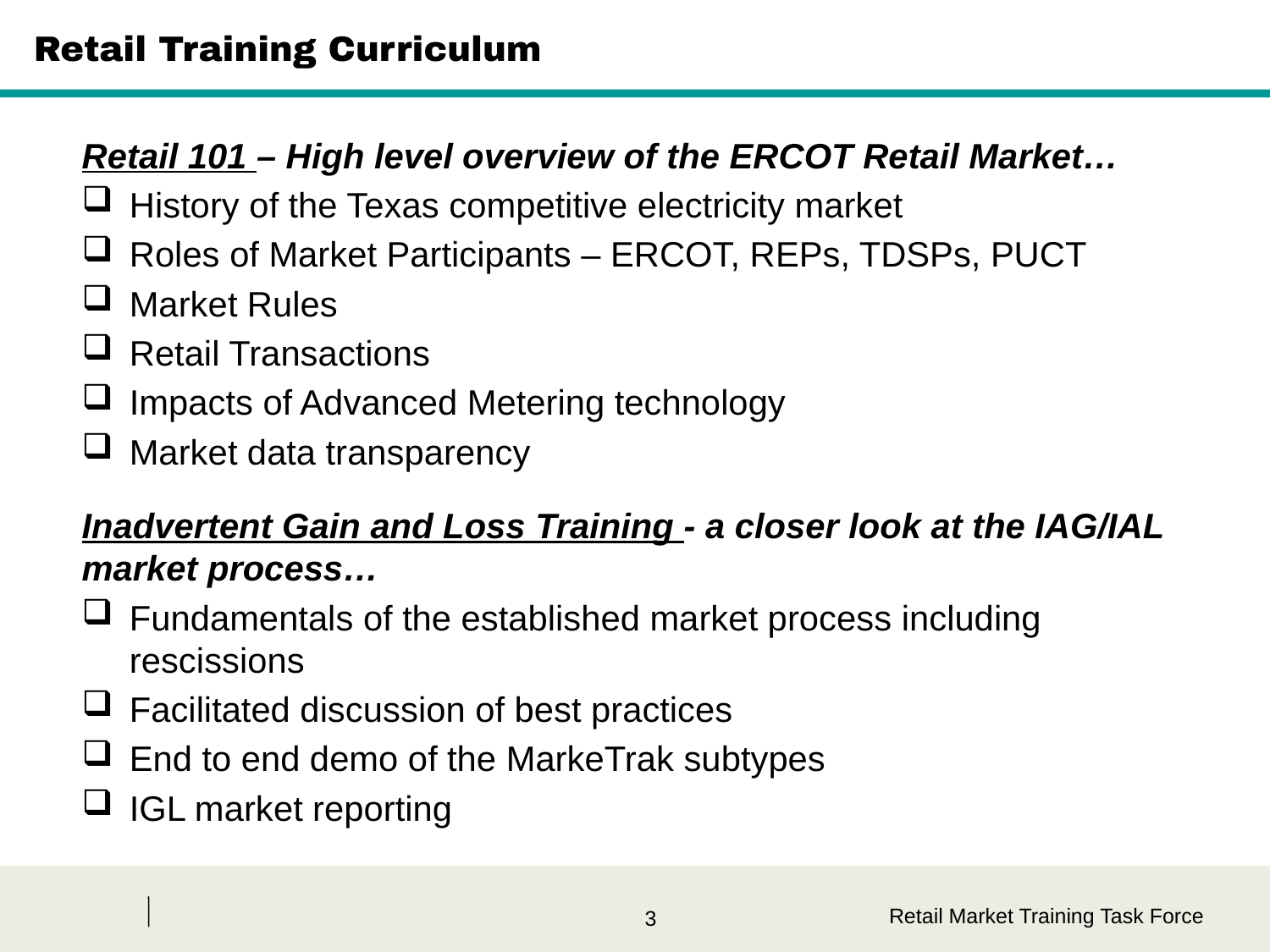

# Retail Training Curriculum
Retail 101 – High level overview of the ERCOT Retail Market…
History of the Texas competitive electricity market
Roles of Market Participants – ERCOT, REPs, TDSPs, PUCT
Market Rules
Retail Transactions
Impacts of Advanced Metering technology
Market data transparency

Inadvertent Gain and Loss Training - a closer look at the IAG/IAL market process…
Fundamentals of the established market process including rescissions
Facilitated discussion of best practices
End to end demo of the MarkeTrak subtypes
IGL market reporting
Retail Market Training Task Force